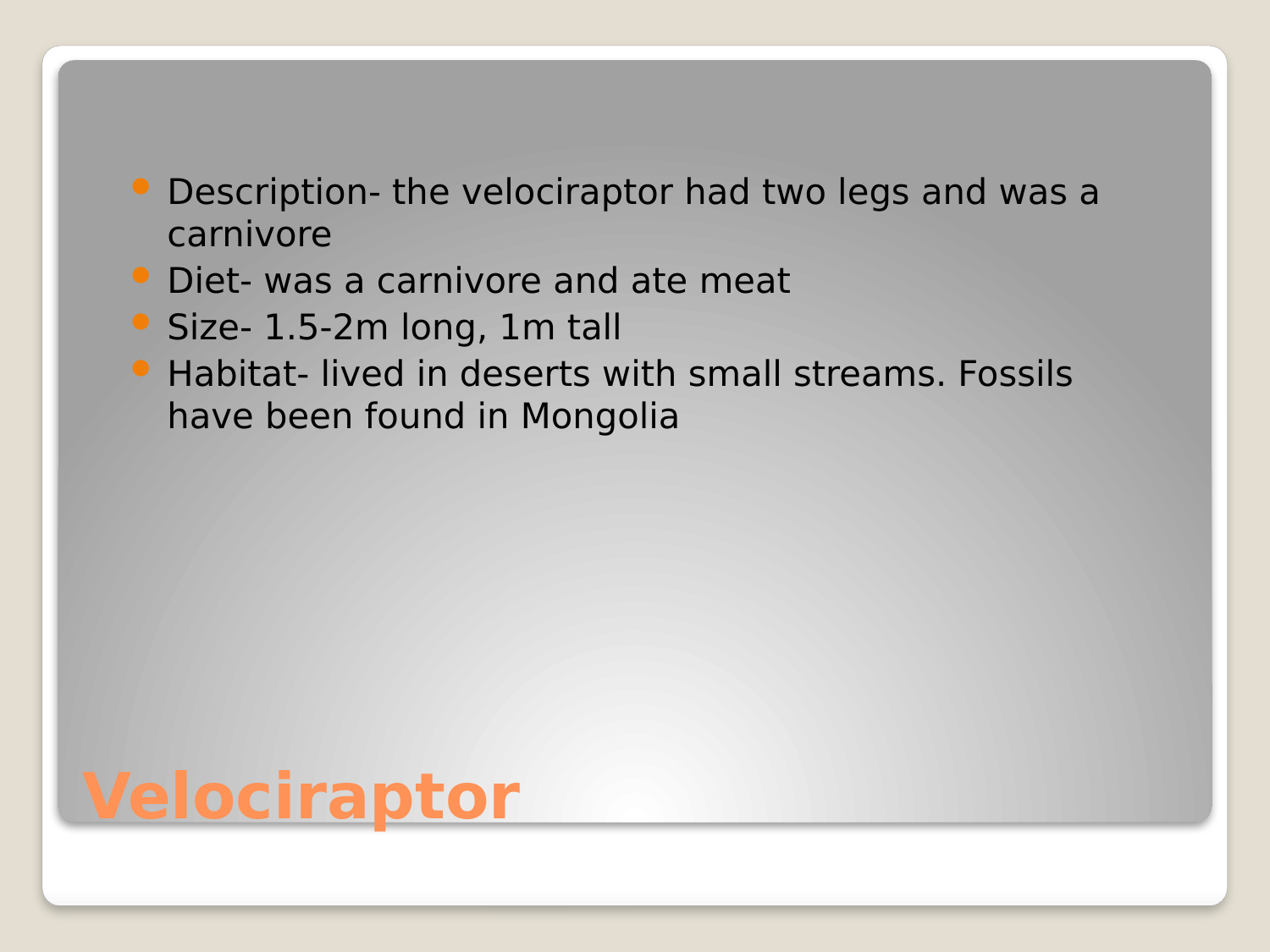

Description- the velociraptor had two legs and was a carnivore
Diet- was a carnivore and ate meat
Size- 1.5-2m long, 1m tall
Habitat- lived in deserts with small streams. Fossils have been found in Mongolia
# Velociraptor